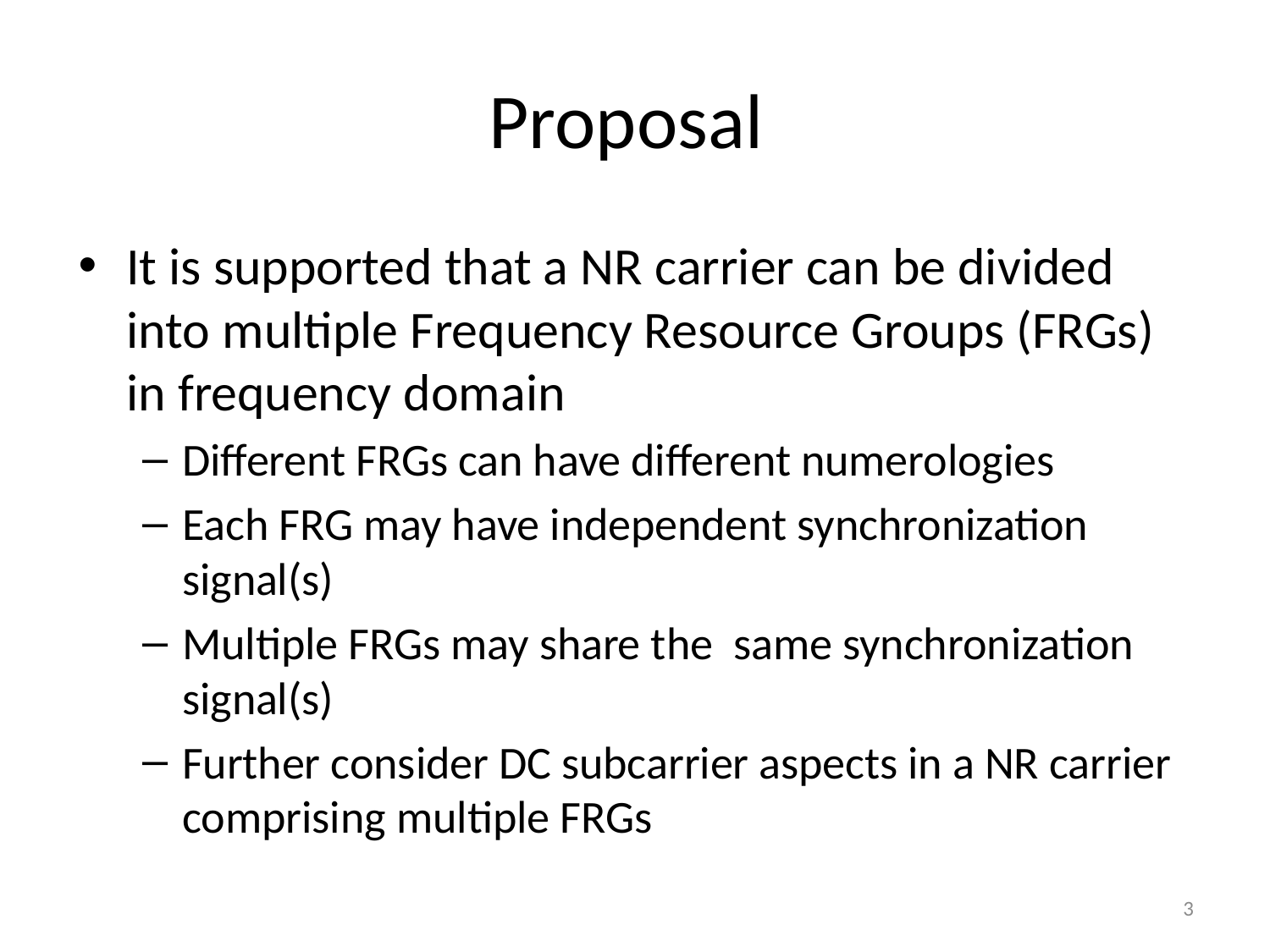

# Proposal
It is supported that a NR carrier can be divided into multiple Frequency Resource Groups (FRGs) in frequency domain
Different FRGs can have different numerologies
Each FRG may have independent synchronization signal(s)
Multiple FRGs may share the  same synchronization signal(s)
Further consider DC subcarrier aspects in a NR carrier comprising multiple FRGs
3